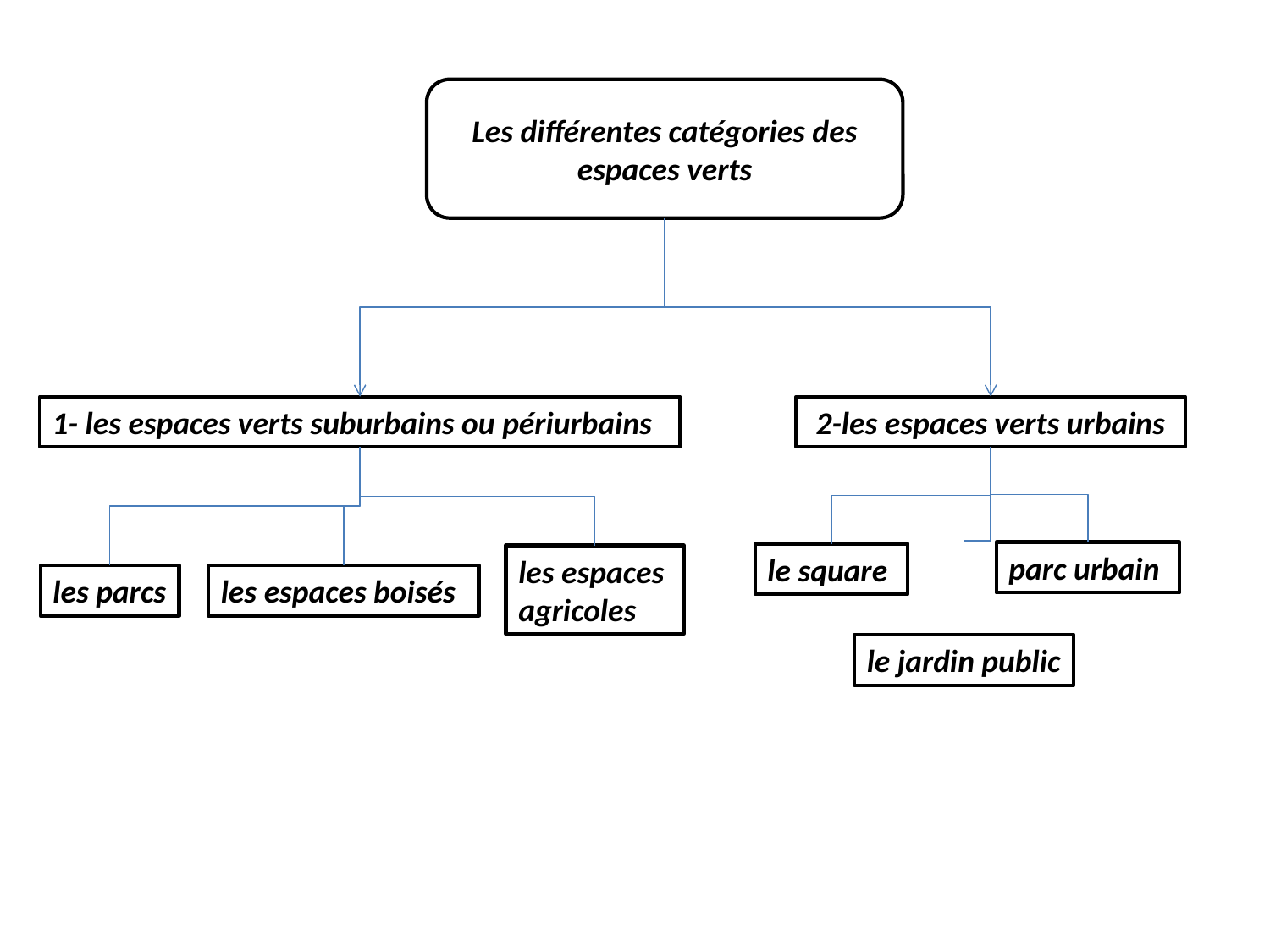

Les différentes catégories des espaces verts
1- les espaces verts suburbains ou périurbains
 2-les espaces verts urbains
parc urbain
le square
les espaces agricoles
les parcs
les espaces boisés
le jardin public